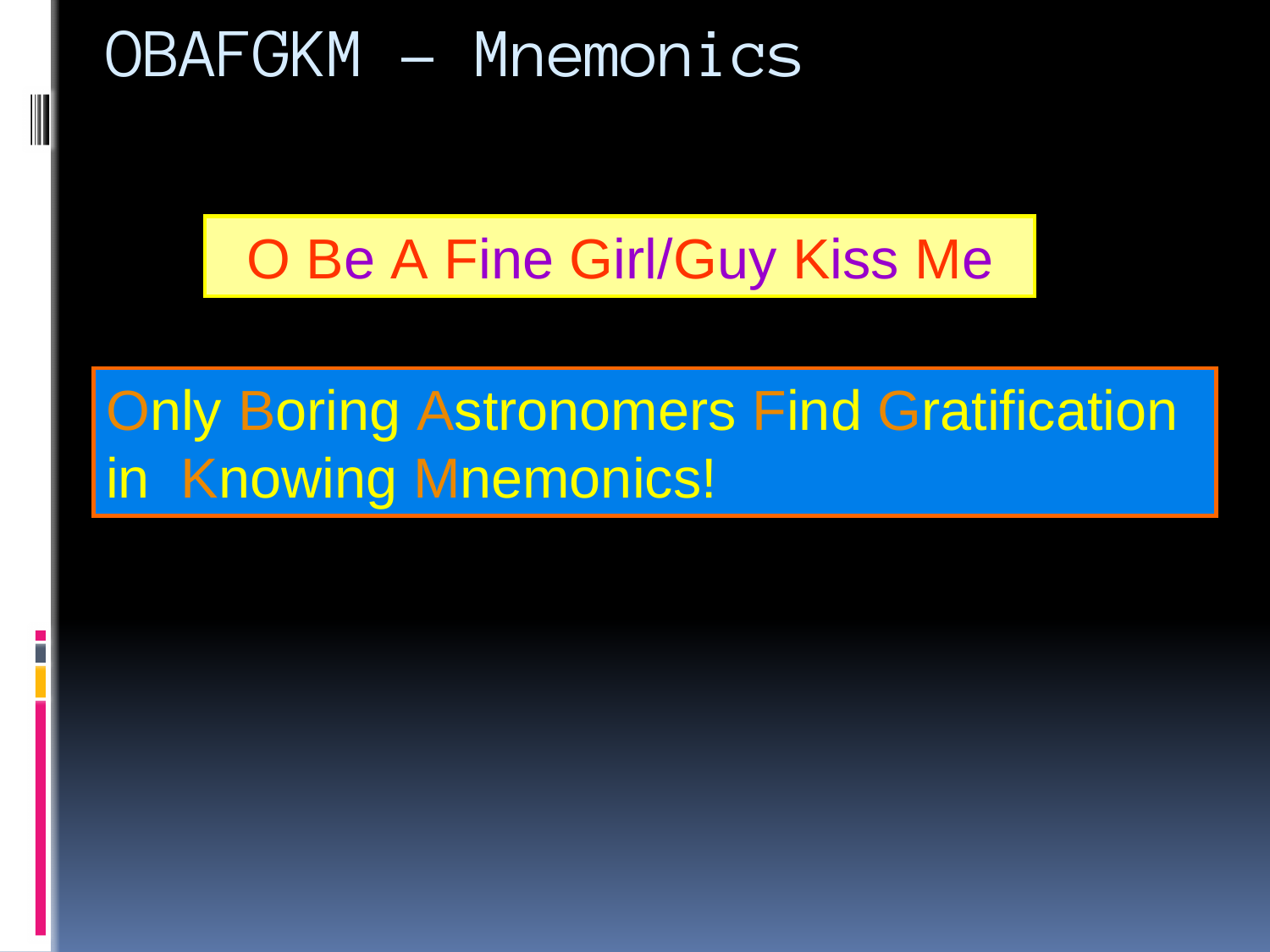

# OBAFGKM - Mnemonics
O Be A Fine Girl/Guy Kiss Me
Only Boring Astronomers Find Gratification in  Knowing Mnemonics!